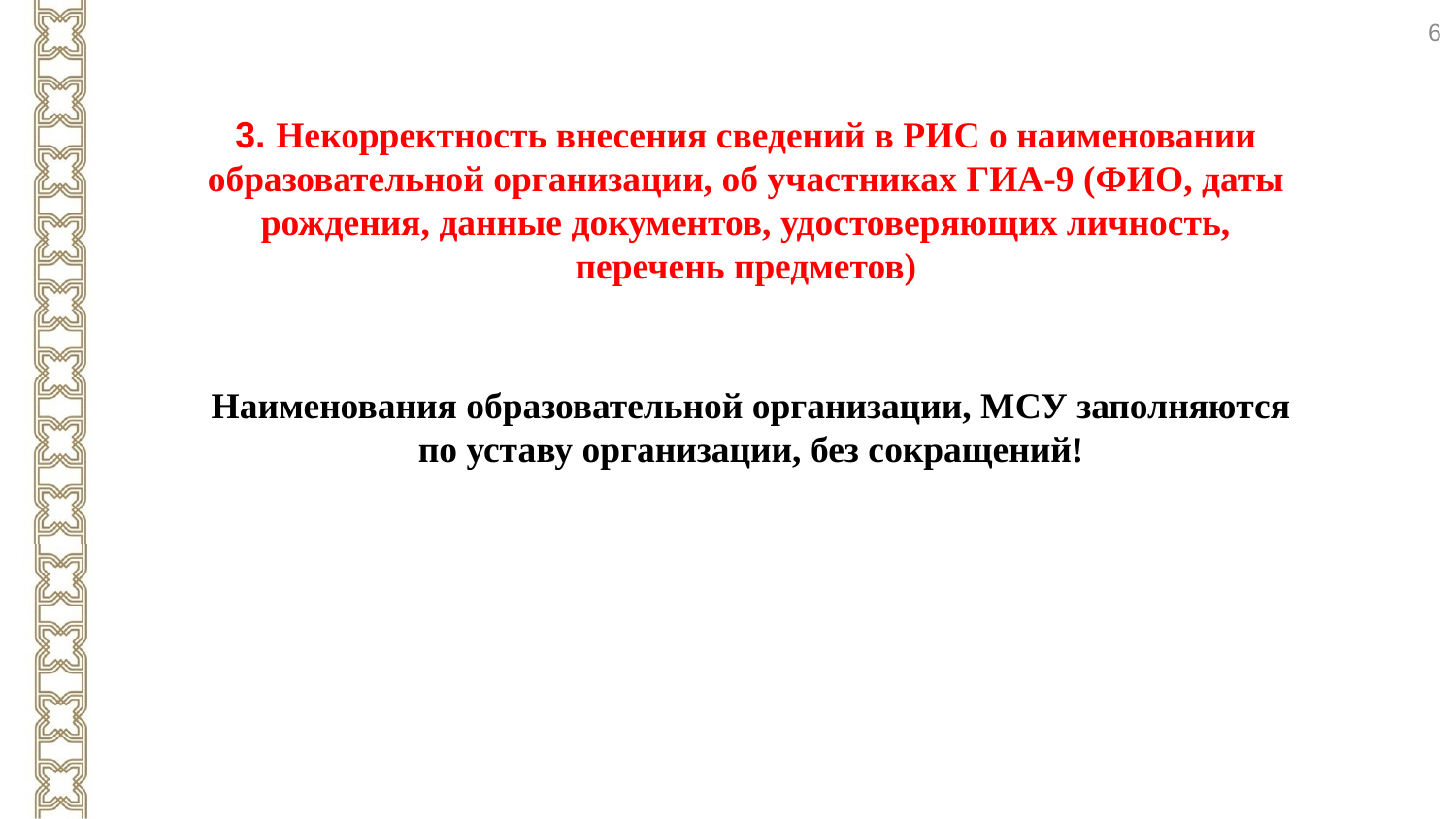

6
3. Некорректность внесения сведений в РИС о наименовании образовательной организации, об участниках ГИА-9 (ФИО, даты рождения, данные документов, удостоверяющих личность, перечень предметов)
Наименования образовательной организации, МСУ заполняются по уставу организации, без сокращений!